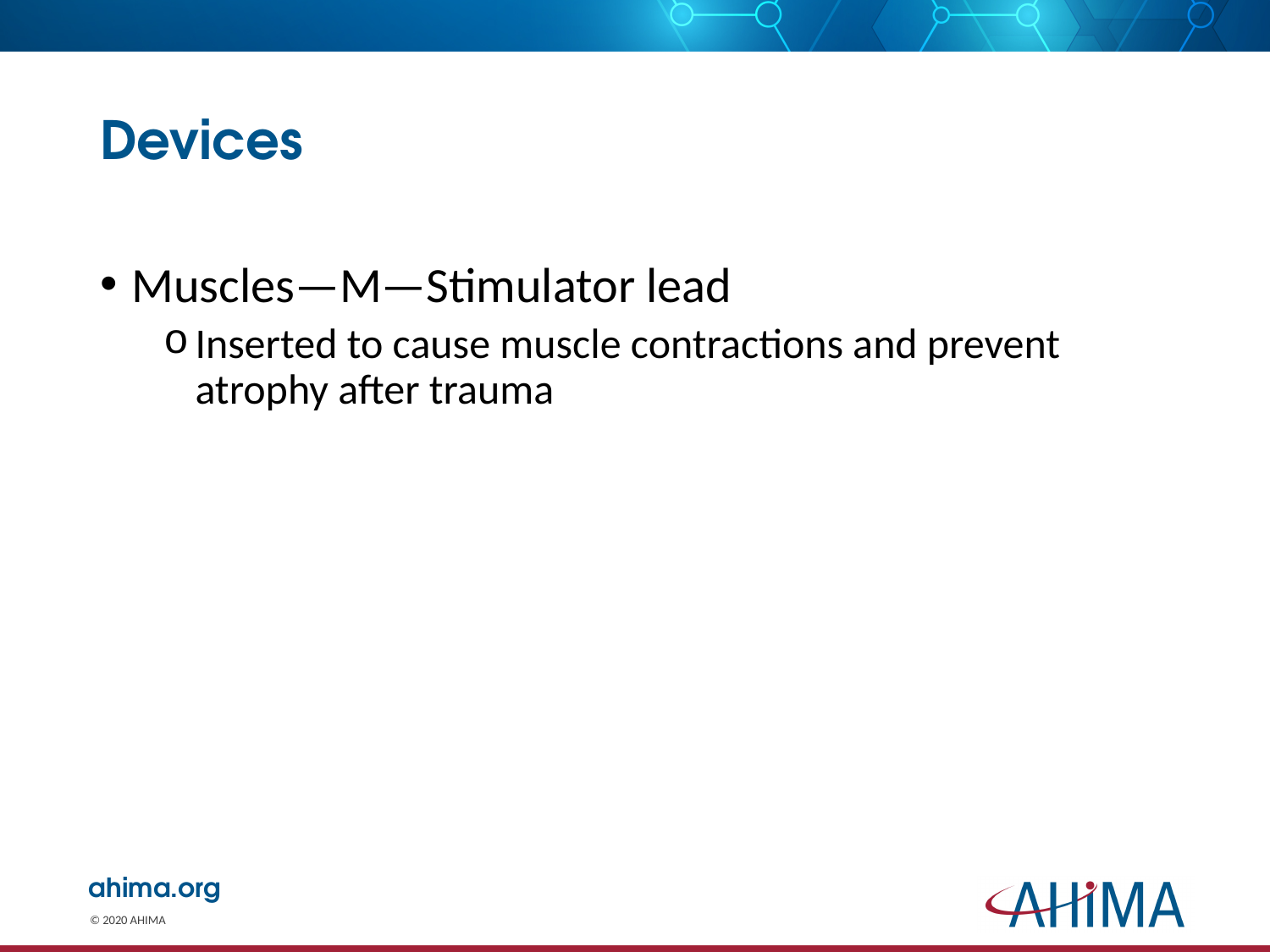

# Devices
Muscles—M—Stimulator lead
Inserted to cause muscle contractions and prevent atrophy after trauma